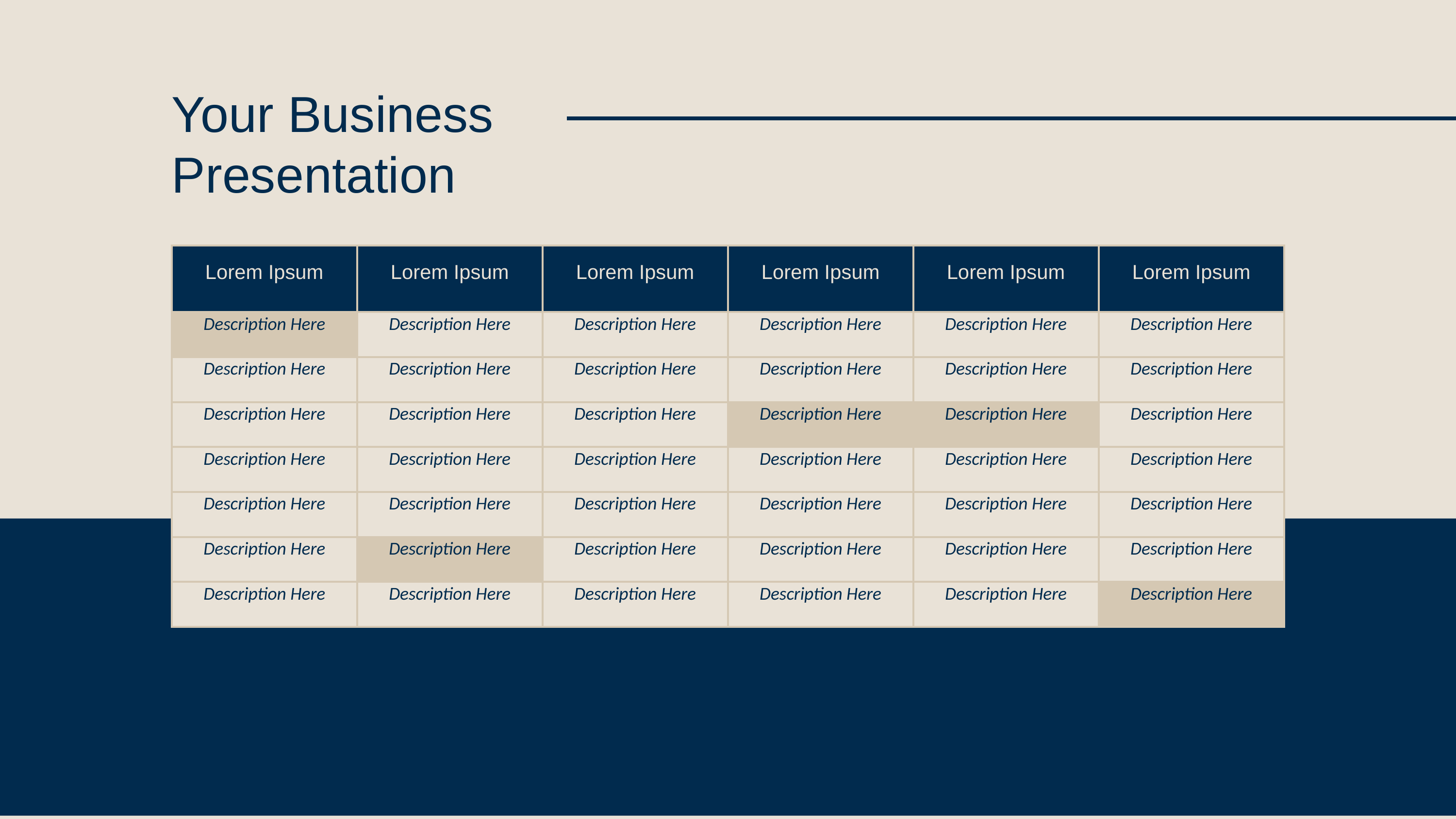

Your Business
Presentation
| Lorem Ipsum | Lorem Ipsum | Lorem Ipsum | Lorem Ipsum | Lorem Ipsum | Lorem Ipsum |
| --- | --- | --- | --- | --- | --- |
| Description Here | Description Here | Description Here | Description Here | Description Here | Description Here |
| Description Here | Description Here | Description Here | Description Here | Description Here | Description Here |
| Description Here | Description Here | Description Here | Description Here | Description Here | Description Here |
| Description Here | Description Here | Description Here | Description Here | Description Here | Description Here |
| Description Here | Description Here | Description Here | Description Here | Description Here | Description Here |
| Description Here | Description Here | Description Here | Description Here | Description Here | Description Here |
| Description Here | Description Here | Description Here | Description Here | Description Here | Description Here |